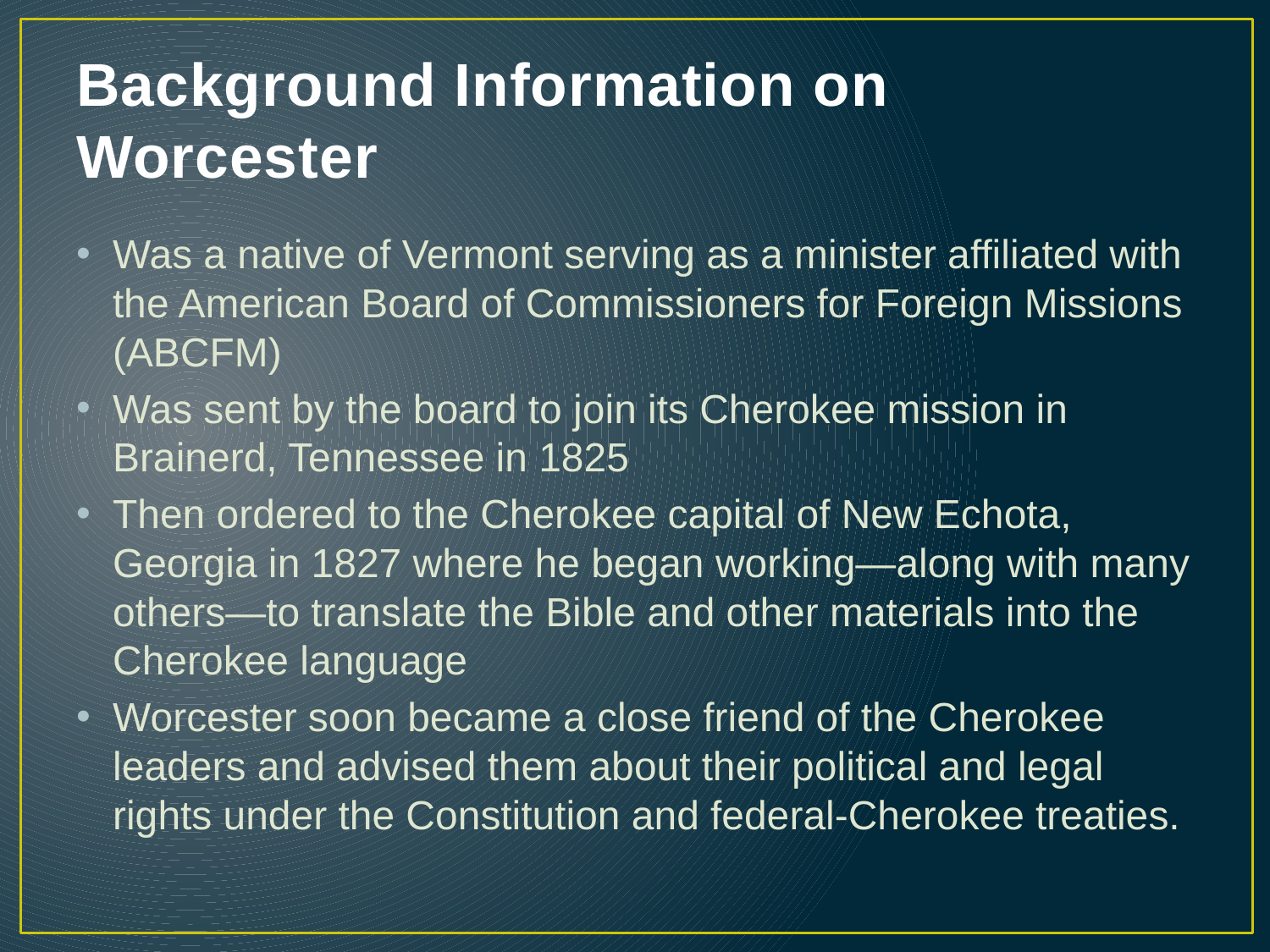

# Background Information on Worcester
Was a native of Vermont serving as a minister affiliated with the American Board of Commissioners for Foreign Missions (ABCFM)
Was sent by the board to join its Cherokee mission in Brainerd, Tennessee in 1825
Then ordered to the Cherokee capital of New Echota, Georgia in 1827 where he began working—along with many others—to translate the Bible and other materials into the Cherokee language
Worcester soon became a close friend of the Cherokee leaders and advised them about their political and legal rights under the Constitution and federal-Cherokee treaties.